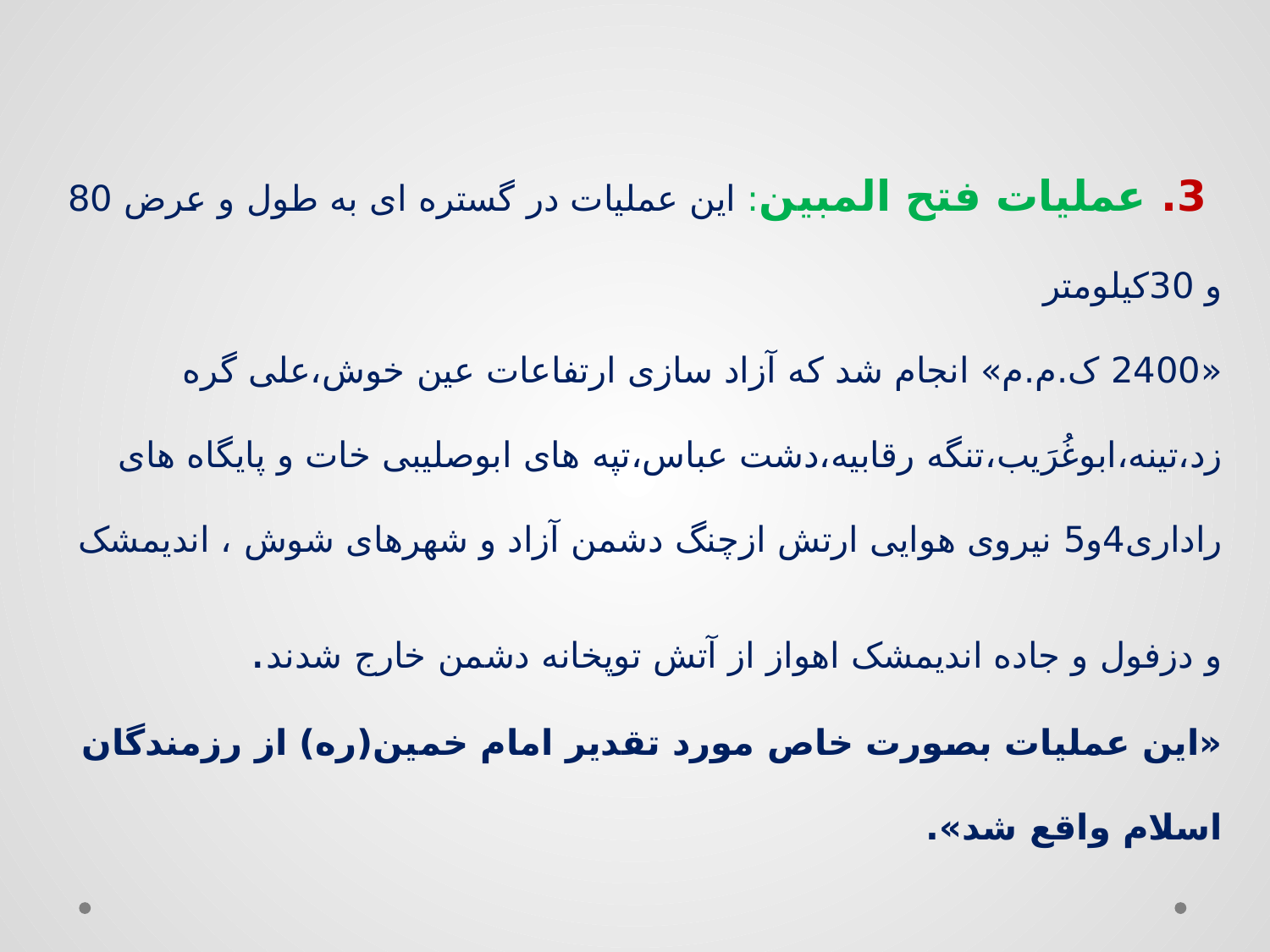

3. عملیات فتح المبین: این عملیات در گستره ای به طول و عرض 80 و 30کیلومتر
«2400 ک.م.م» انجام شد که آزاد سازی ارتفاعات عین خوش،علی گره زد،تینه،ابوغُرَیب،تنگه رقابیه،دشت عباس،تپه های ابوصلیبی خات و پایگاه های راداری4و5 نیروی هوایی ارتش ازچنگ دشمن آزاد و شهرهای شوش ، اندیمشک و دزفول و جاده اندیمشک اهواز از آتش توپخانه دشمن خارج شدند.
«این عملیات بصورت خاص مورد تقدیر امام خمین(ره) از رزمندگان اسلام واقع شد».